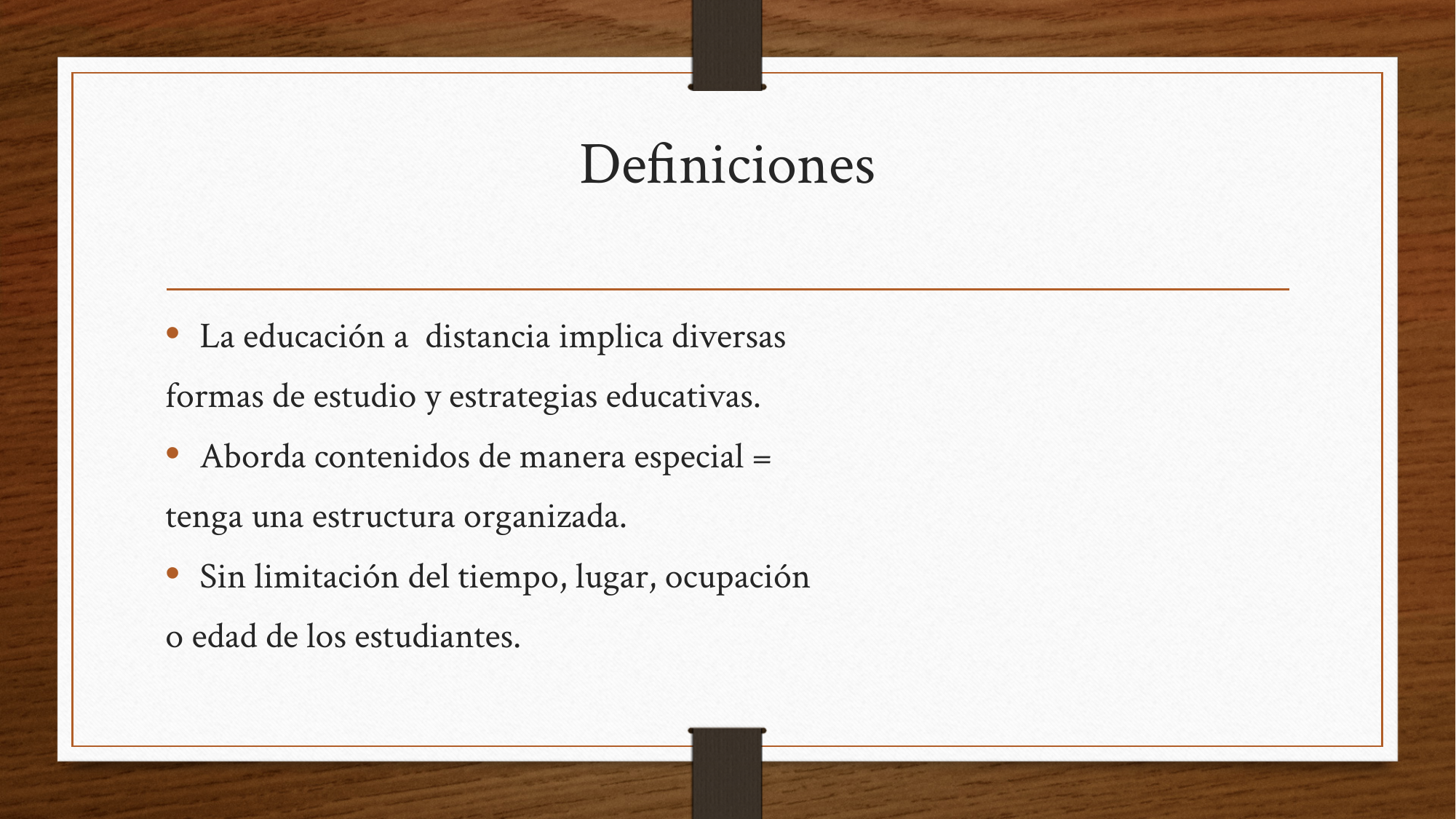

# Definiciones
La educación a  distancia implica diversas
formas de estudio y estrategias educativas.
Aborda contenidos de manera especial =
tenga una estructura organizada.
Sin limitación del tiempo, lugar, ocupación
o edad de los estudiantes.